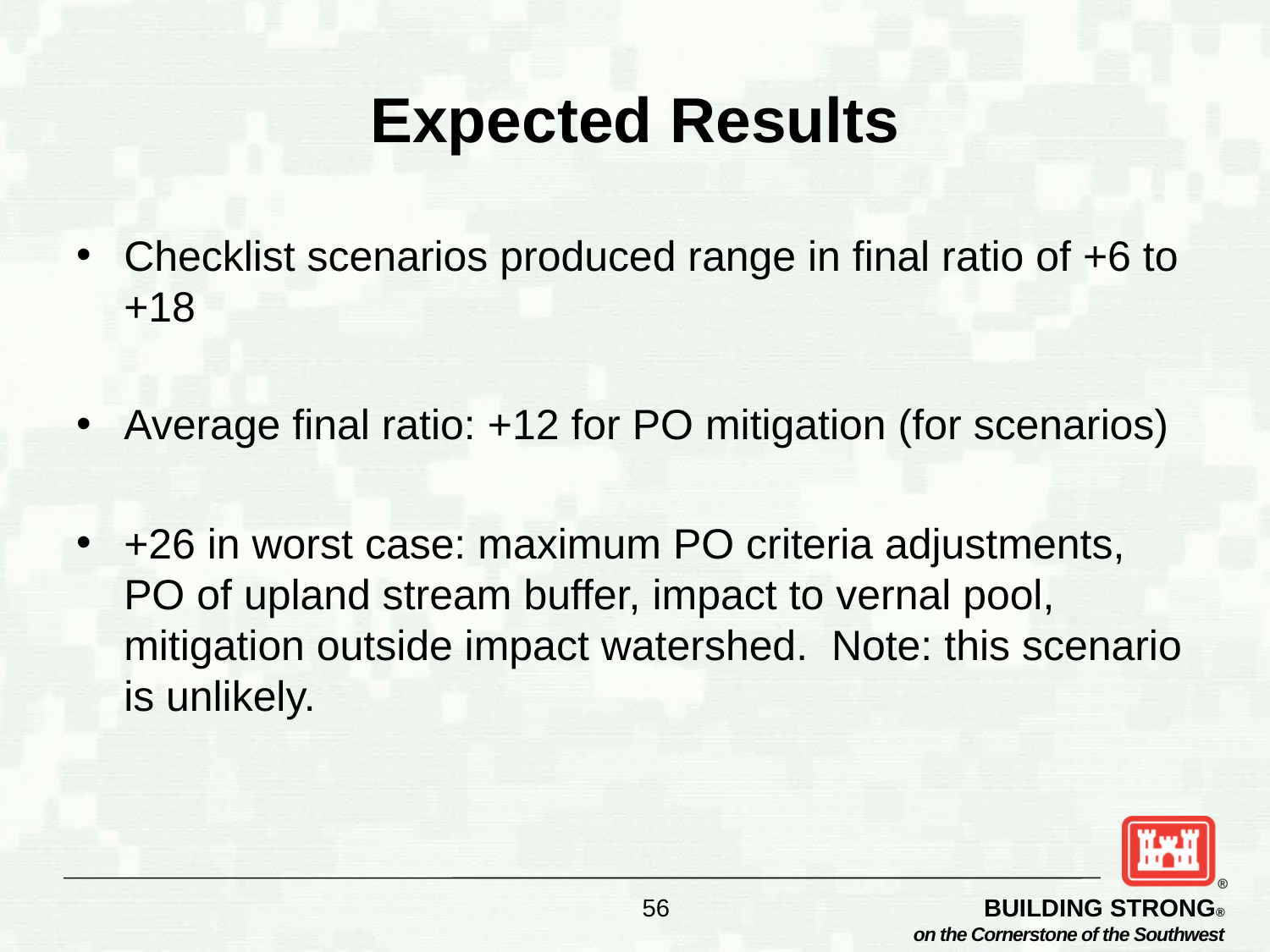

# Expected Results
Checklist scenarios produced range in final ratio of +6 to +18

Average final ratio: +12 for PO mitigation (for scenarios)

+26 in worst case: maximum PO criteria adjustments, PO of upland stream buffer, impact to vernal pool, mitigation outside impact watershed.  Note: this scenario is unlikely.

56